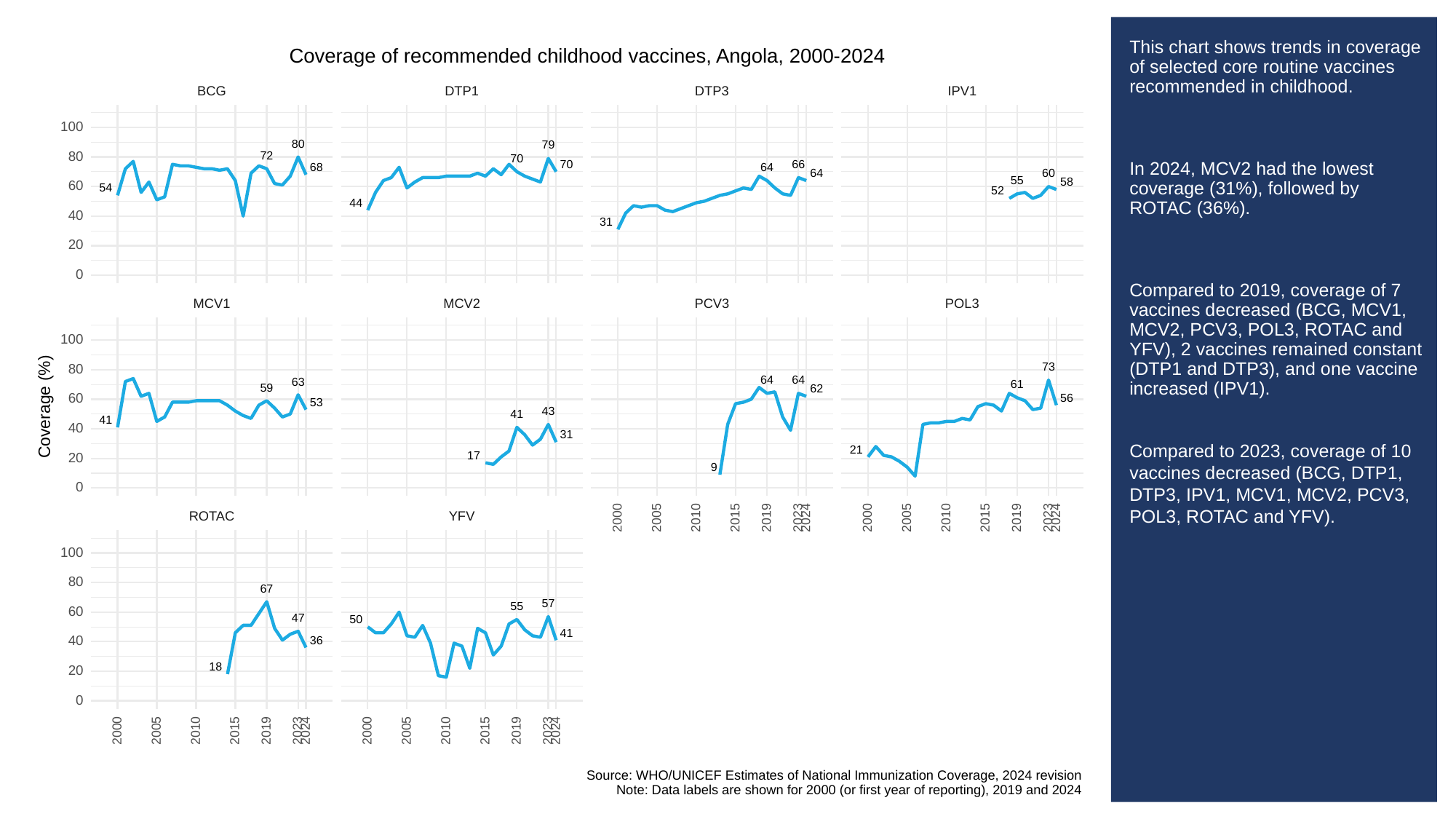

# This chart shows trends in coverage of selected core routine vaccines recommended in childhood.

In 2024, MCV2 had the lowest coverage (31%), followed by ROTAC (36%).

Compared to 2019, coverage of 7 vaccines decreased (BCG, MCV1, MCV2, PCV3, POL3, ROTAC and YFV), 2 vaccines remained constant (DTP1 and DTP3), and one vaccine increased (IPV1).

Compared to 2023, coverage of 10 vaccines decreased (BCG, DTP1, DTP3, IPV1, MCV1, MCV2, PCV3, POL3, ROTAC and YFV).

Coverage of recommended childhood vaccines, Angola, 2000-2024
BCG
DTP3
DTP1
IPV1

100

80
79

80
72
70

70
66
68
64
64
60

55
58
60
54

52
44

40

31

20

0

POL3
PCV3
MCV1
MCV2

100

73
80

64
64
63

61
59

62

56
60
53
Coverage (%)

43
41

41
40

31

21
17
20

9

0

ROTAC
YFV
2023
2023
2000
2005
2010
2015
2019
2024
2000
2005
2010
2015
2019
2024

100

80

67

57

55
60

47
50

41
36
40

18
20

0

2023
2023
2000
2005
2010
2015
2019
2024
2000
2005
2010
2015
2019
2024
Source: WHO/UNICEF Estimates of National Immunization Coverage, 2024 revision
Note: Data labels are shown for 2000 (or first year of reporting), 2019 and 2024